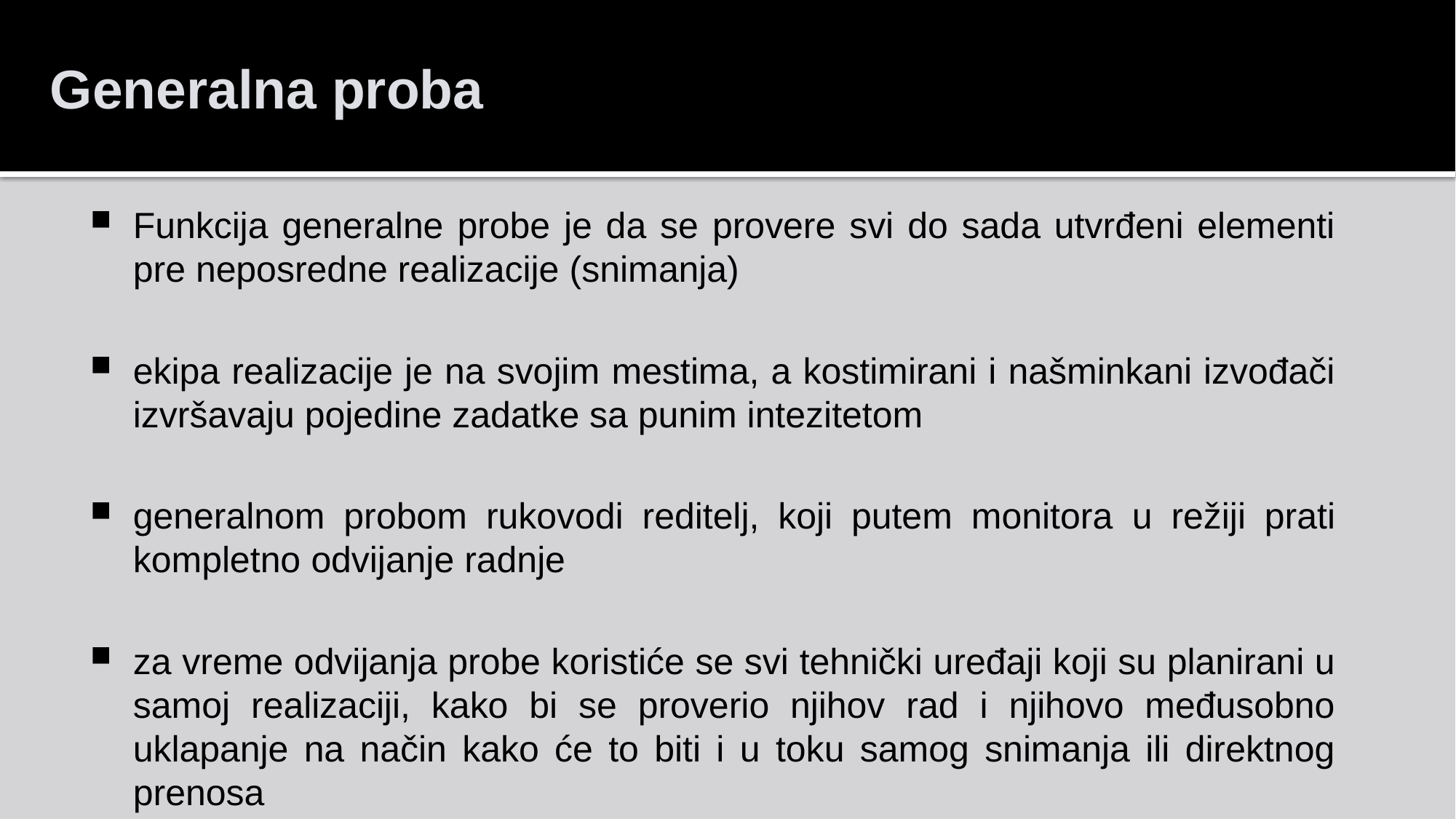

Generalna proba

Funkcija generalne probe je da se provere svi do sada utvrđeni elementi pre neposredne realizacije (snimanja)

ekipa realizacije je na svojim mestima, a kostimirani i našminkani izvođači izvršavaju pojedine zadatke sa punim intezitetom

generalnom probom rukovodi reditelj, koji putem monitora u režiji prati kompletno odvijanje radnje

za vreme odvijanja probe koristiće se svi tehnički uređaji koji su planirani u samoj realizaciji, kako bi se proverio njihov rad i njihovo međusobno uklapanje na način kako će to biti i u toku samog snimanja ili direktnog prenosa